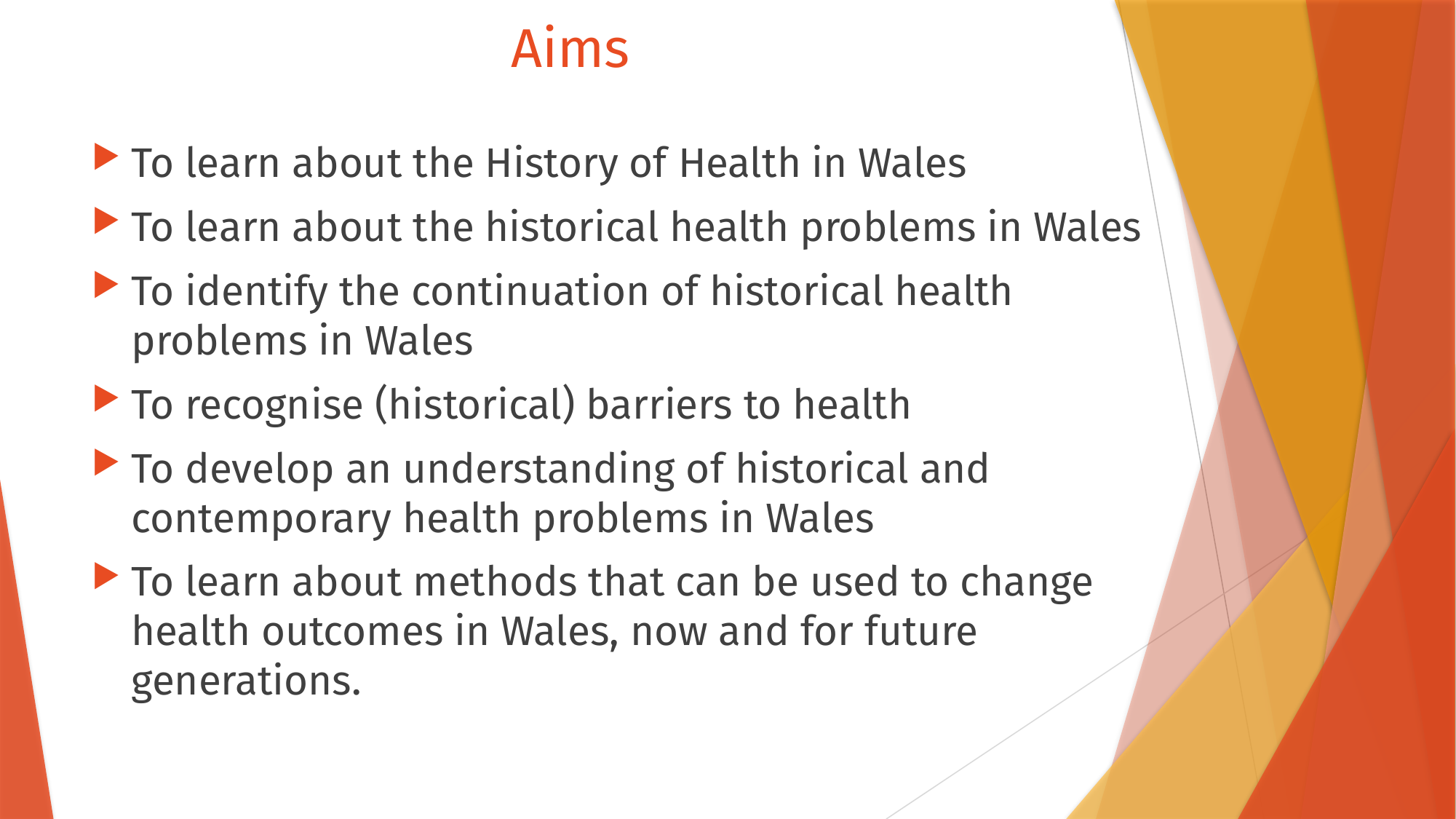

# Aims
To learn about the History of Health in Wales
To learn about the historical health problems in Wales
To identify the continuation of historical health problems in Wales
To recognise (historical) barriers to health
To develop an understanding of historical and contemporary health problems in Wales
To learn about methods that can be used to change health outcomes in Wales, now and for future generations.